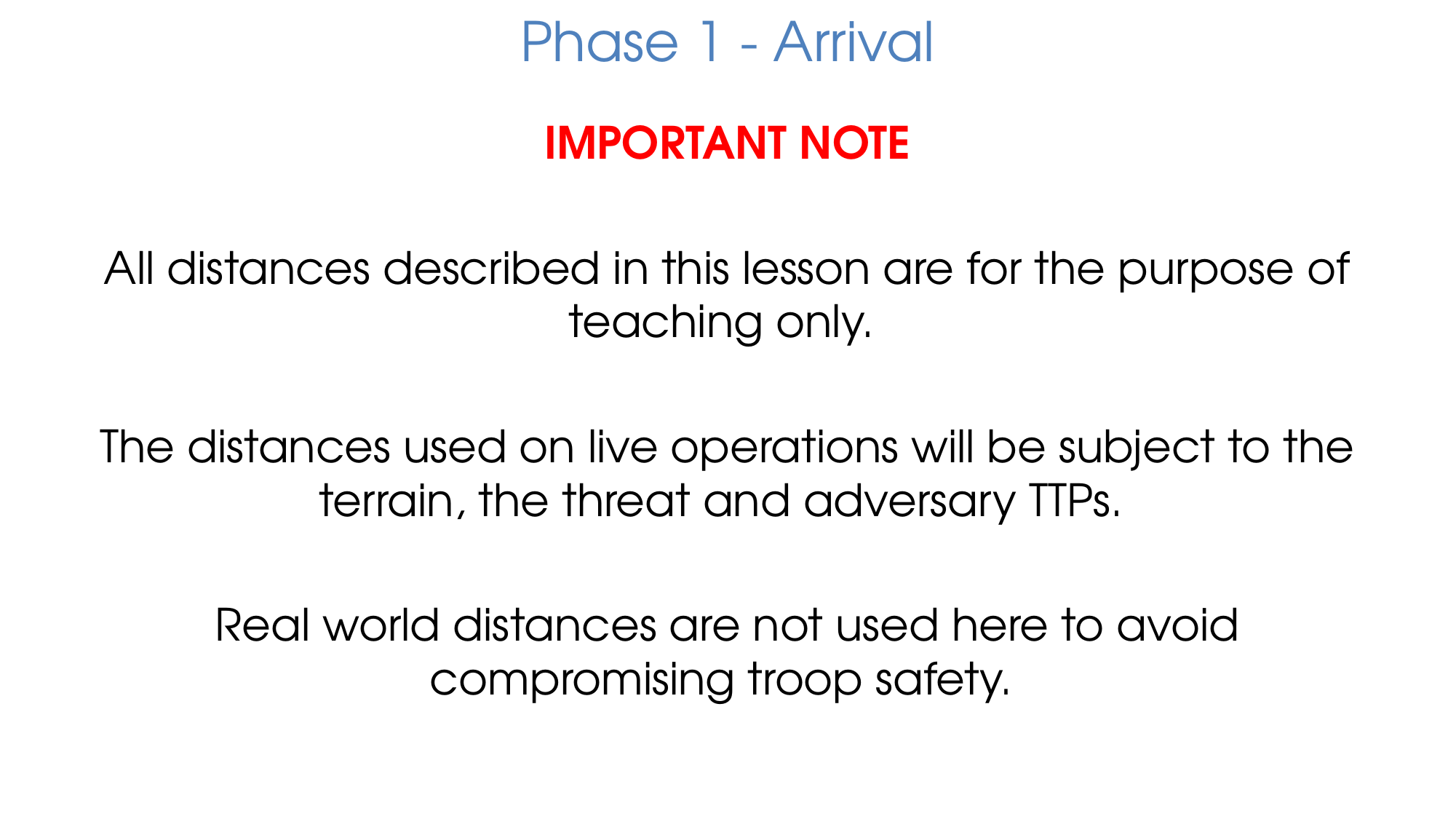

# Phase 1 - Arrival
IMPORTANT NOTE

All distances described in this lesson are for the purpose of teaching only.

The distances used on live operations will be subject to the terrain, the threat and adversary TTPs.

Real world distances are not used here to avoid compromising troop safety.